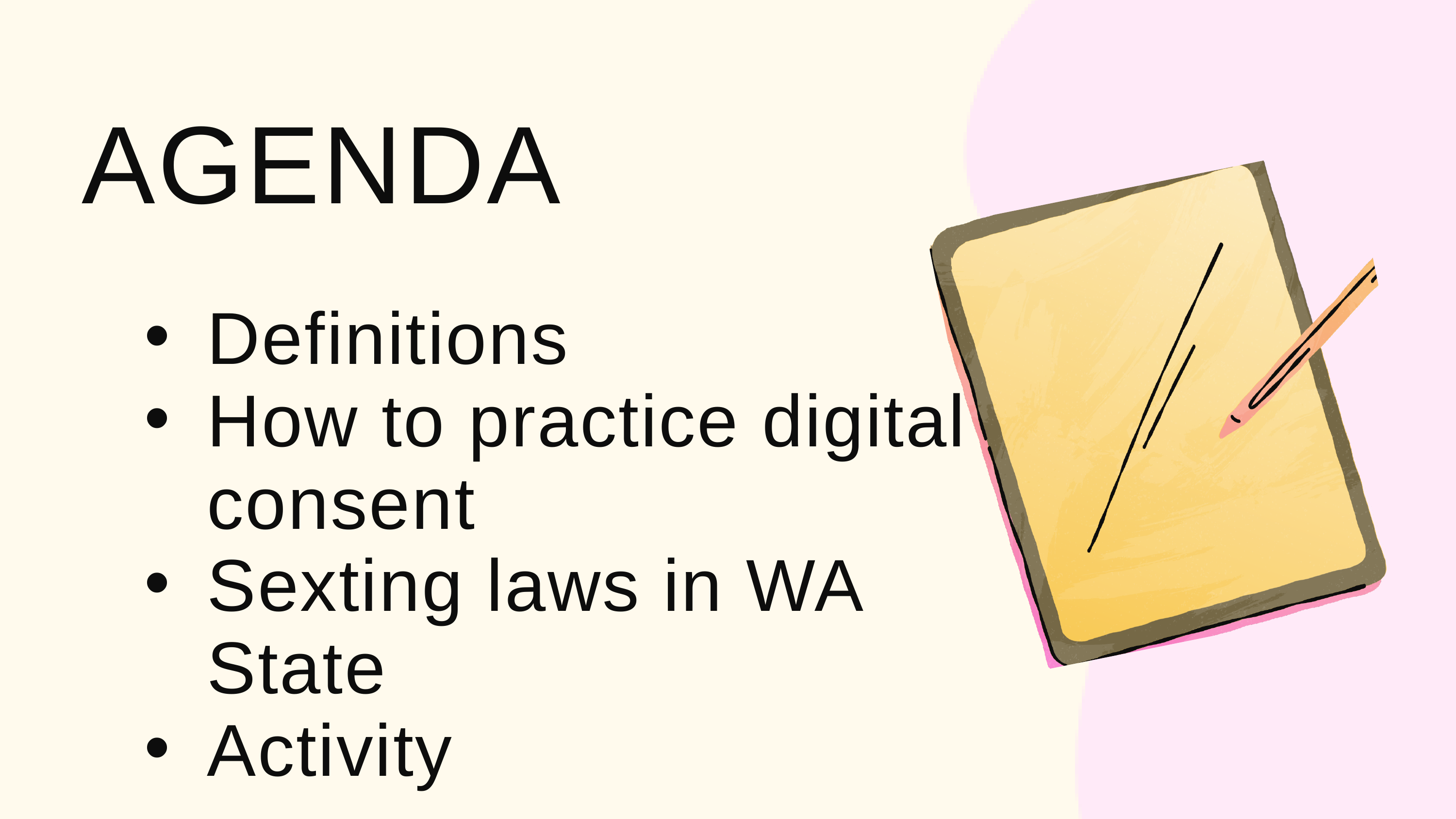

AGENDA

Definitions
How to practice digital consent
Sexting laws in WA State
Activity